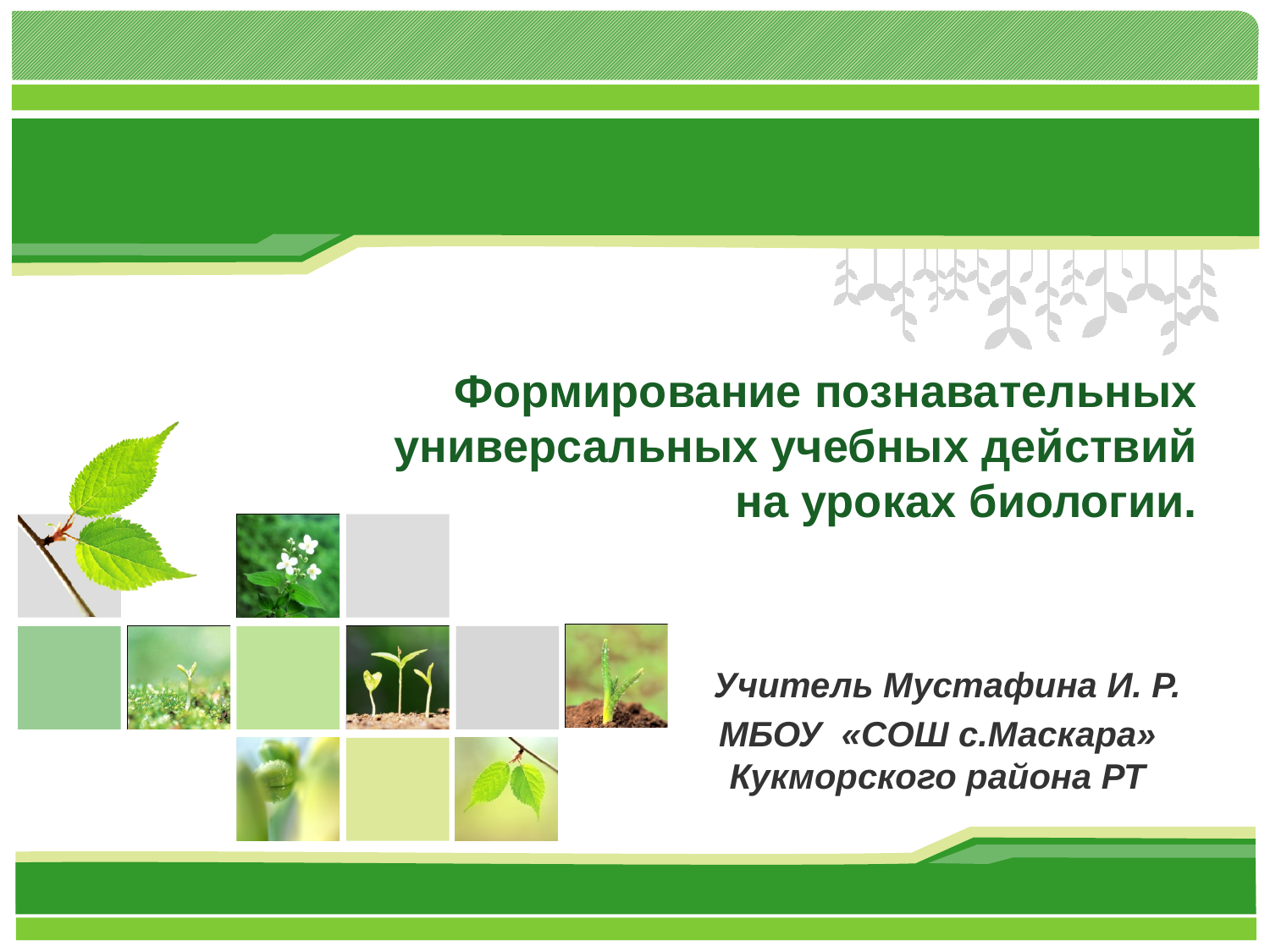

# Формирование познавательных универсальных учебных действий на уроках биологии.
  Учитель Мустафина И. Р.
МБОУ  «СОШ с.Маскара» Кукморского района РТ